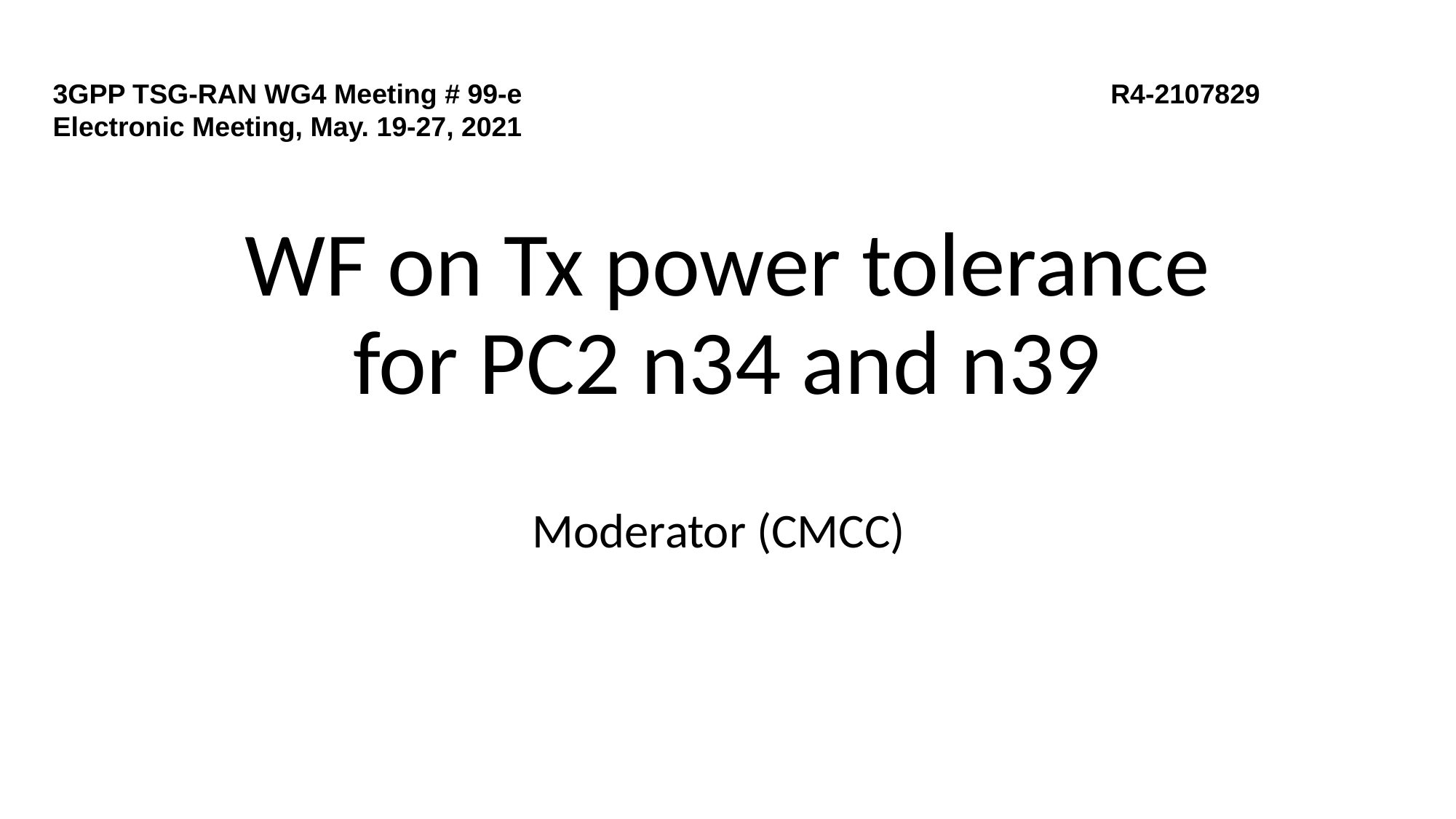

3GPP TSG-RAN WG4 Meeting # 99-e	                                                                   R4-2107829
Electronic Meeting, May. 19-27, 2021

# WF on Tx power tolerance for PC2 n34 and n39
Moderator (CMCC)